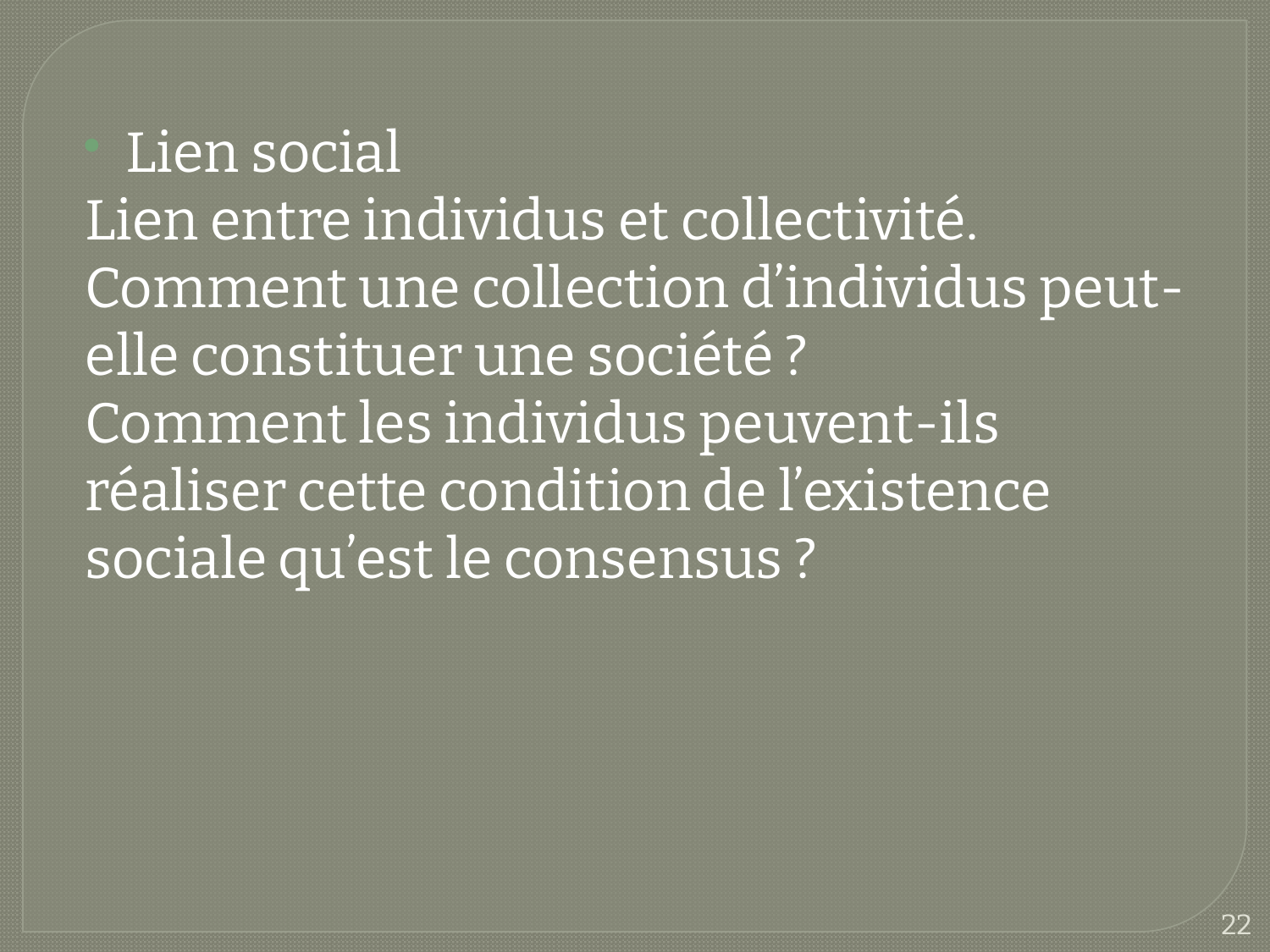

Lien social
Lien entre individus et collectivité. Comment une collection d’individus peut-elle constituer une société ?
Comment les individus peuvent-ils réaliser cette condition de l’existence sociale qu’est le consensus ?
22